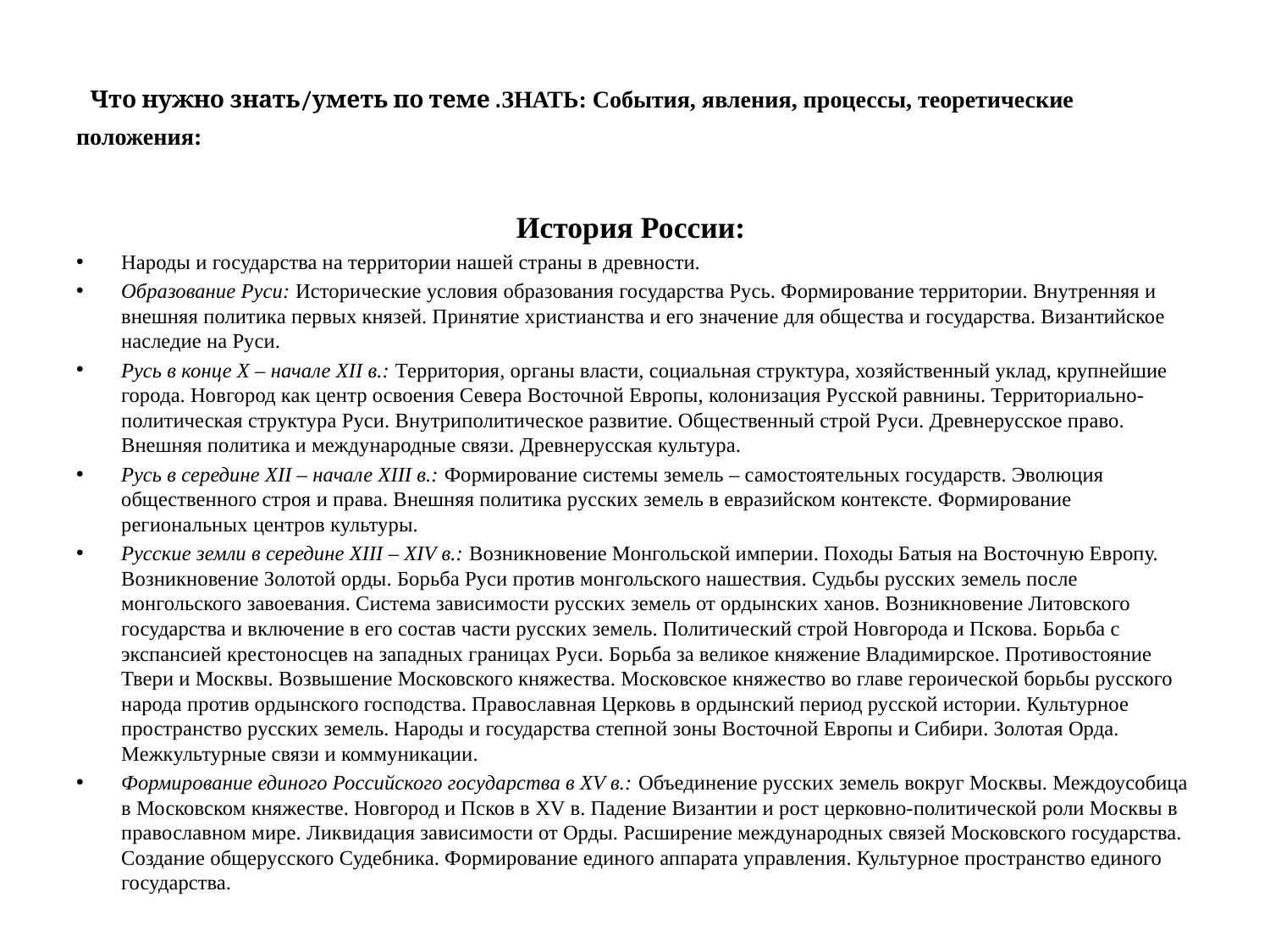

# Что нужно знать/уметь по теме .ЗНАТЬ: События, явления, процессы, теоретические положения:

История России:
Народы и государства на территории нашей страны в древности.
Образование Руси: Исторические условия образования государства Русь. Формирование территории. Внутренняя и внешняя политика первых князей. Принятие христианства и его значение для общества и государства. Византийское наследие на Руси.
Русь в конце X – начале XII в.: Территория, органы власти, социальная структура, хозяйственный уклад, крупнейшие города. Новгород как центр освоения Севера Восточной Европы, колонизация Русской равнины. Территориально-политическая структура Руси. Внутриполитическое развитие. Общественный строй Руси. Древнерусское право. Внешняя политика и международные связи. Древнерусская культура.
Русь в середине XII – начале XIII в.: Формирование системы земель – самостоятельных государств. Эволюция общественного строя и права. Внешняя политика русских земель в евразийском контексте. Формирование региональных центров культуры.
Русские земли в середине XIII – XIV в.: Возникновение Монгольской империи. Походы Батыя на Восточную Европу. Возникновение Золотой орды. Борьба Руси против монгольского нашествия. Судьбы русских земель после монгольского завоевания. Система зависимости русских земель от ордынских ханов. Возникновение Литовского государства и включение в его состав части русских земель. Политический строй Новгорода и Пскова. Борьба с экспансией крестоносцев на западных границах Руси. Борьба за великое княжение Владимирское. Противостояние Твери и Москвы. Возвышение Московского княжества. Московское княжество во главе героической борьбы русского народа против ордынского господства. Православная Церковь в ордынский период русской истории. Культурное пространство русских земель. Народы и государства степной зоны Восточной Европы и Сибири. Золотая Орда. Межкультурные связи и коммуникации.
Формирование единого Российского государства в XV в.: Объединение русских земель вокруг Москвы. Междоусобица в Московском княжестве. Новгород и Псков в XV в. Падение Византии и рост церковно-политической роли Москвы в православном мире. Ликвидация зависимости от Орды. Расширение международных связей Московского государства. Создание общерусского Судебника. Формирование единого аппарата управления. Культурное пространство единого государства.